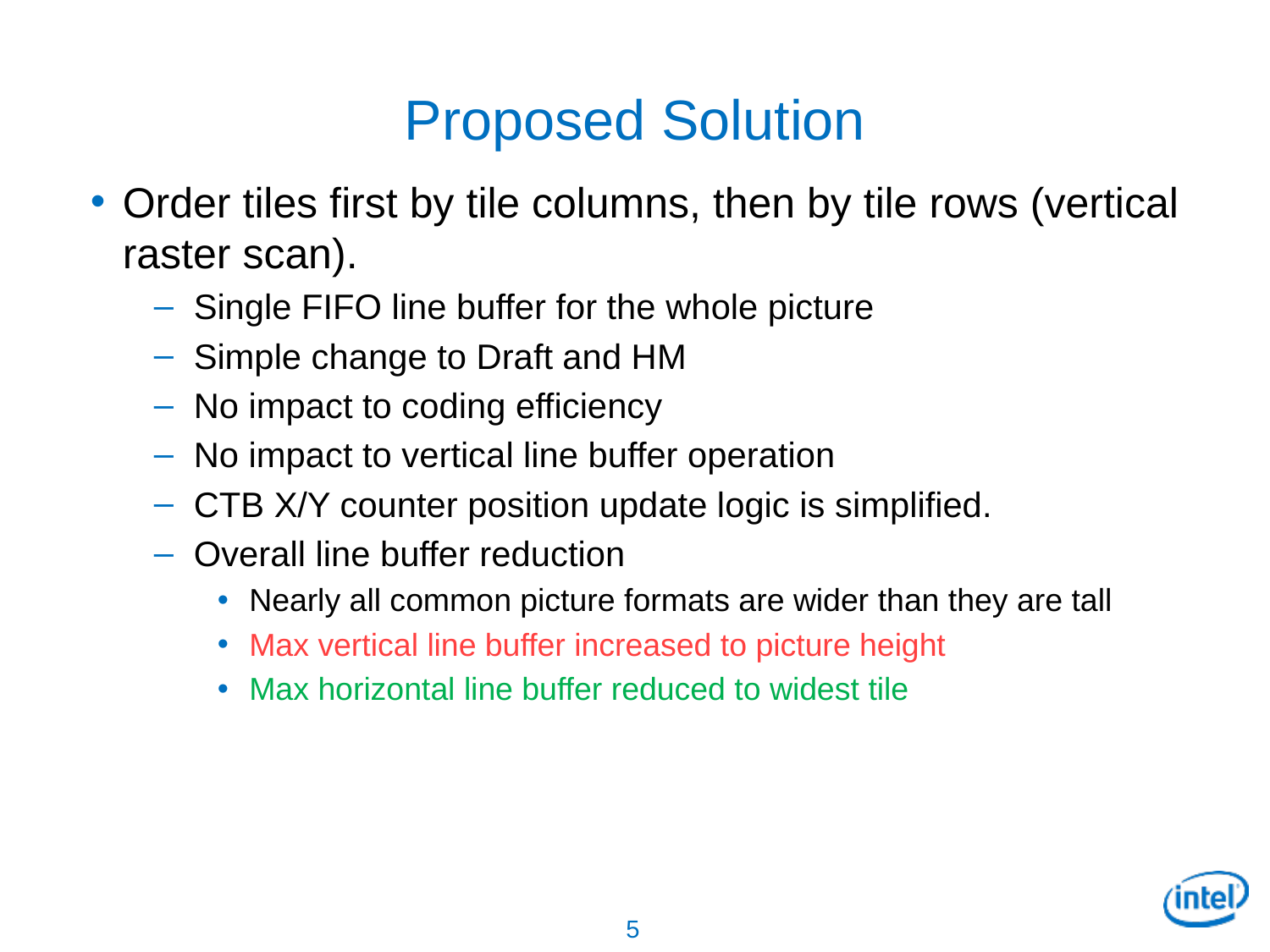

# Proposed Solution
Order tiles first by tile columns, then by tile rows (vertical raster scan).
Single FIFO line buffer for the whole picture
Simple change to Draft and HM
No impact to coding efficiency
No impact to vertical line buffer operation
CTB X/Y counter position update logic is simplified.
Overall line buffer reduction
Nearly all common picture formats are wider than they are tall
Max vertical line buffer increased to picture height
Max horizontal line buffer reduced to widest tile